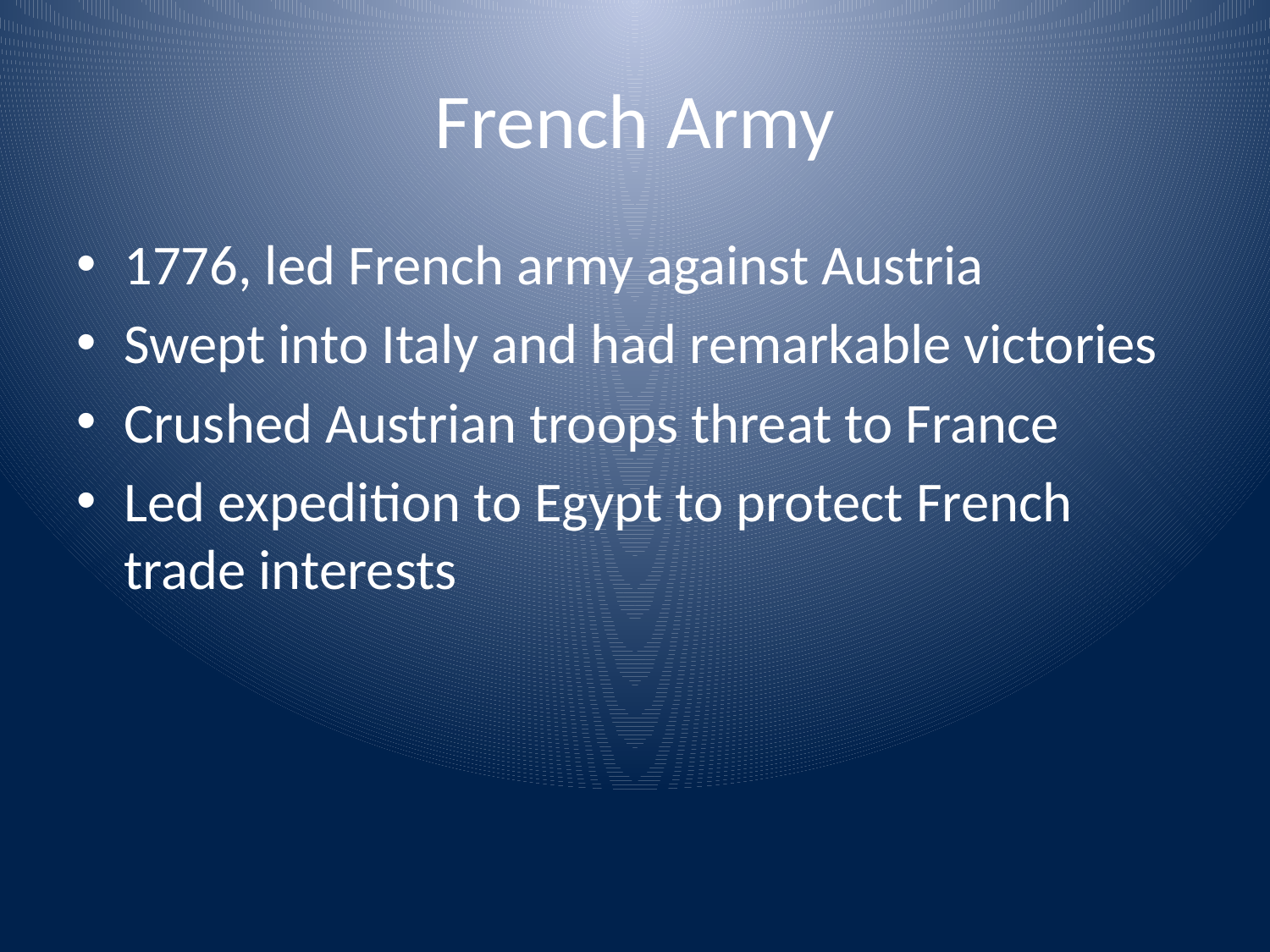

# French Army
1776, led French army against Austria
Swept into Italy and had remarkable victories
Crushed Austrian troops threat to France
Led expedition to Egypt to protect French trade interests